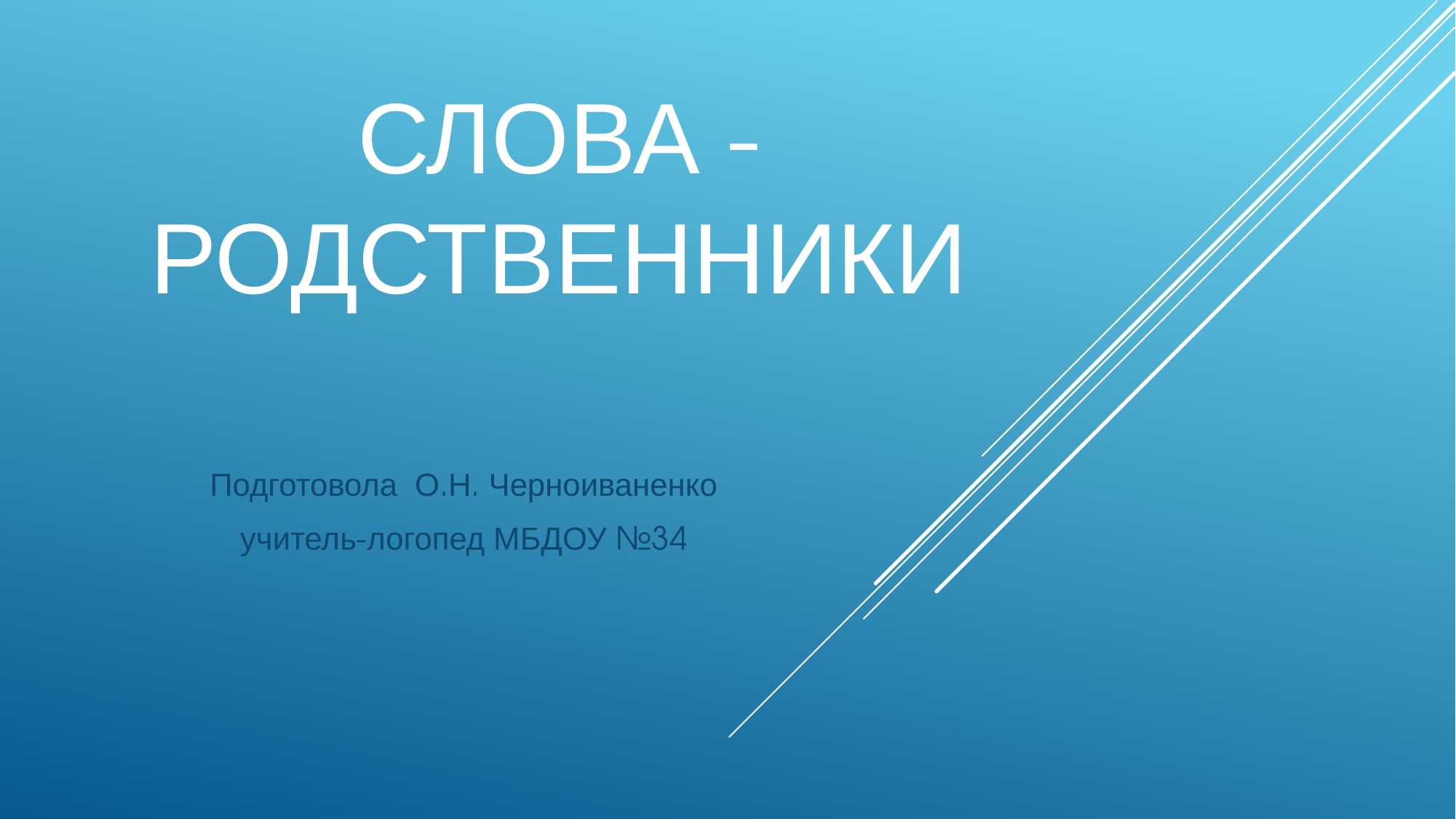

# СЛОВА - РОДСТВЕННИКИ
Подготовола  О.Н. Черноиваненко
учитель-логопед МБДОУ №34